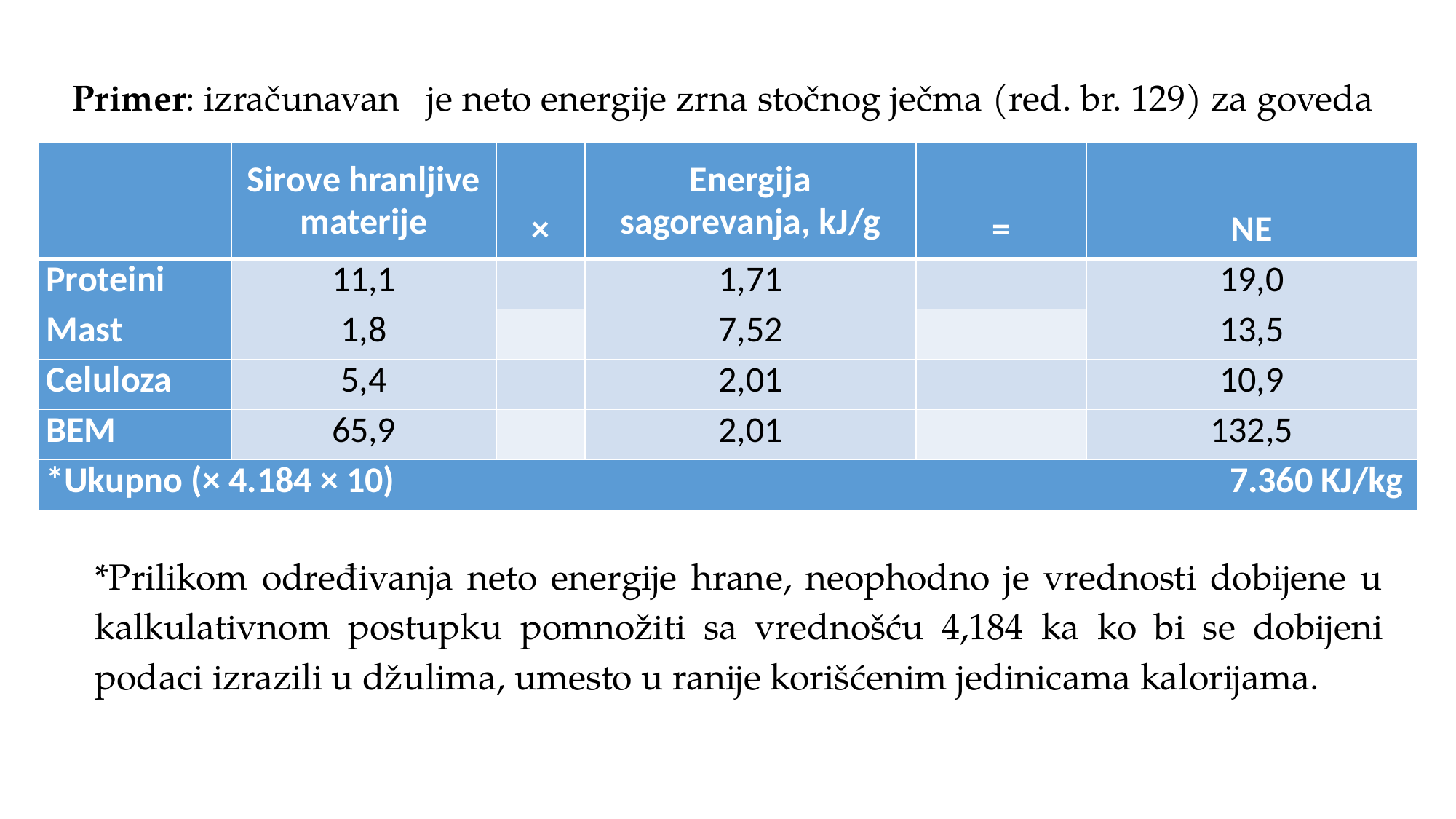

Primer: izračunavan   je neto energije zrna stočnog ječma (red. br. 129) za goveda
|  | Sirove hranljive materije | × | Energija sagorevanja, kJ/g | = | NE |
| --- | --- | --- | --- | --- | --- |
| Proteini | 11,1 |  | 1,71 |  | 19,0 |
| Mast | 1,8 |  | 7,52 |  | 13,5 |
| Celuloza | 5,4 |  | 2,01 |  | 10,9 |
| BEM | 65,9 |  | 2,01 |  | 132,5 |
| \*Ukupno (× 4.184 × 10) 7.360 KJ/kg |  |  |  |  |  |
*Prilikom određivanja neto energije hrane, neophodno je vrednosti dobijene u kalkulativnom postupku pomnožiti sa vrednošću 4,184 ka ko bi se dobijeni podaci izrazili u džulima, umesto u ranije korišćenim jedinicama kalorijama.